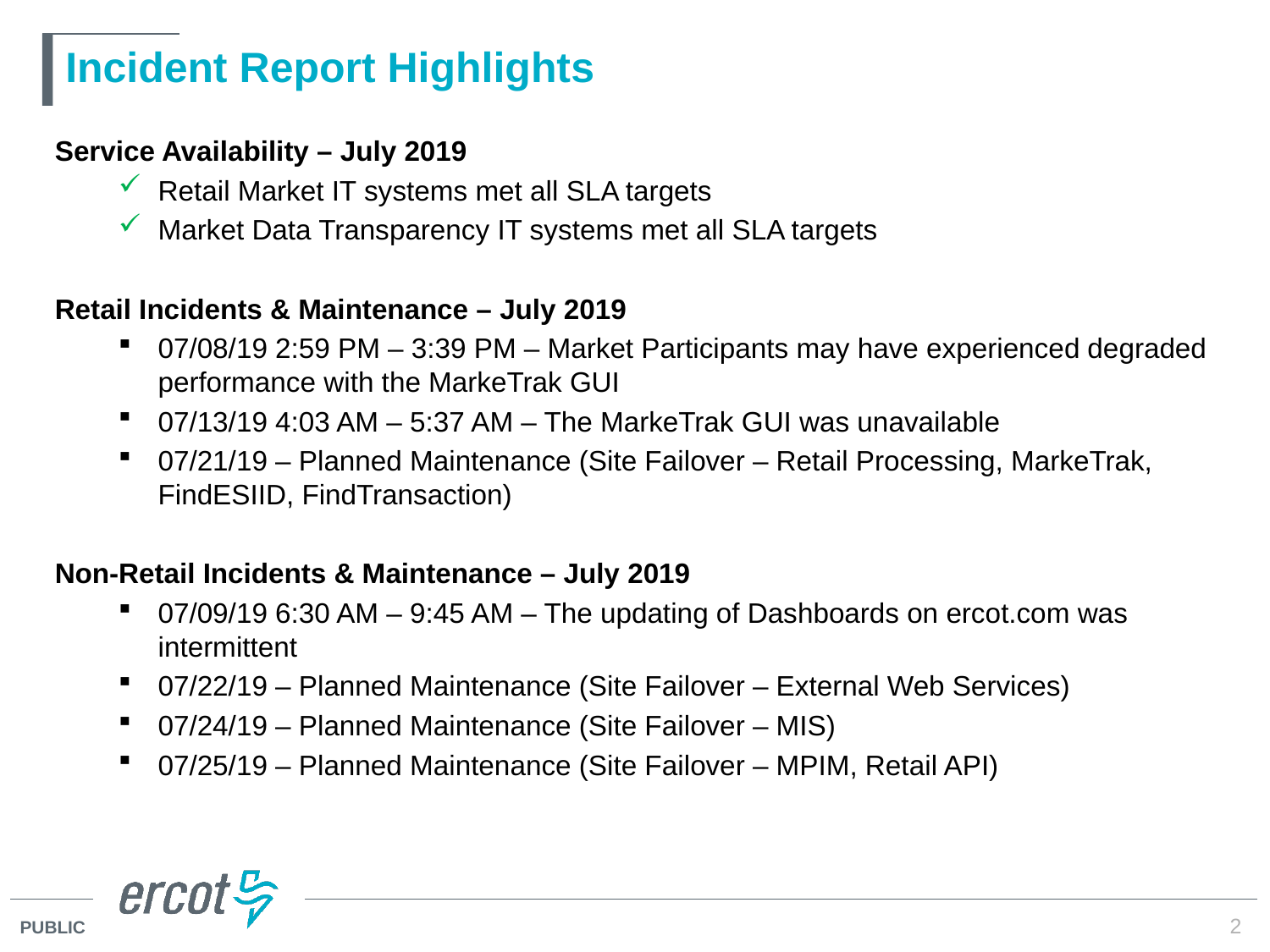

# Incident Report Highlights
Service Availability – July 2019
Retail Market IT systems met all SLA targets
Market Data Transparency IT systems met all SLA targets

Retail Incidents & Maintenance – July 2019
07/08/19 2:59 PM – 3:39 PM – Market Participants may have experienced degraded performance with the MarkeTrak GUI
07/13/19 4:03 AM – 5:37 AM – The MarkeTrak GUI was unavailable
07/21/19 – Planned Maintenance (Site Failover – Retail Processing, MarkeTrak, FindESIID, FindTransaction)

Non-Retail Incidents & Maintenance – July 2019
07/09/19 6:30 AM – 9:45 AM – The updating of Dashboards on ercot.com was intermittent
07/22/19 – Planned Maintenance (Site Failover – External Web Services)
07/24/19 – Planned Maintenance (Site Failover – MIS)
07/25/19 – Planned Maintenance (Site Failover – MPIM, Retail API)

2